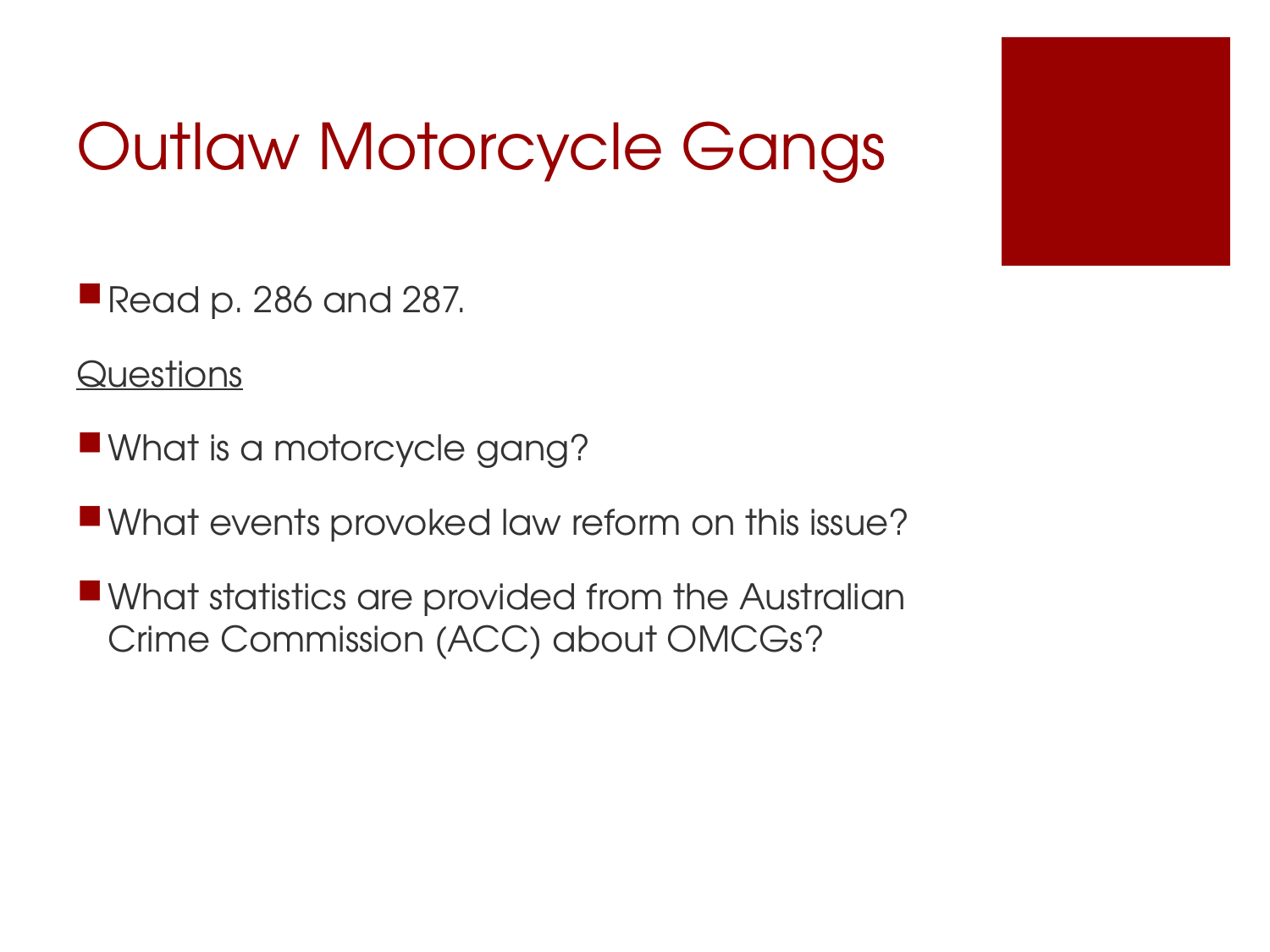

# Outlaw Motorcycle Gangs
Read p. 286 and 287.
Questions
What is a motorcycle gang?
What events provoked law reform on this issue?
What statistics are provided from the Australian Crime Commission (ACC) about OMCGs?